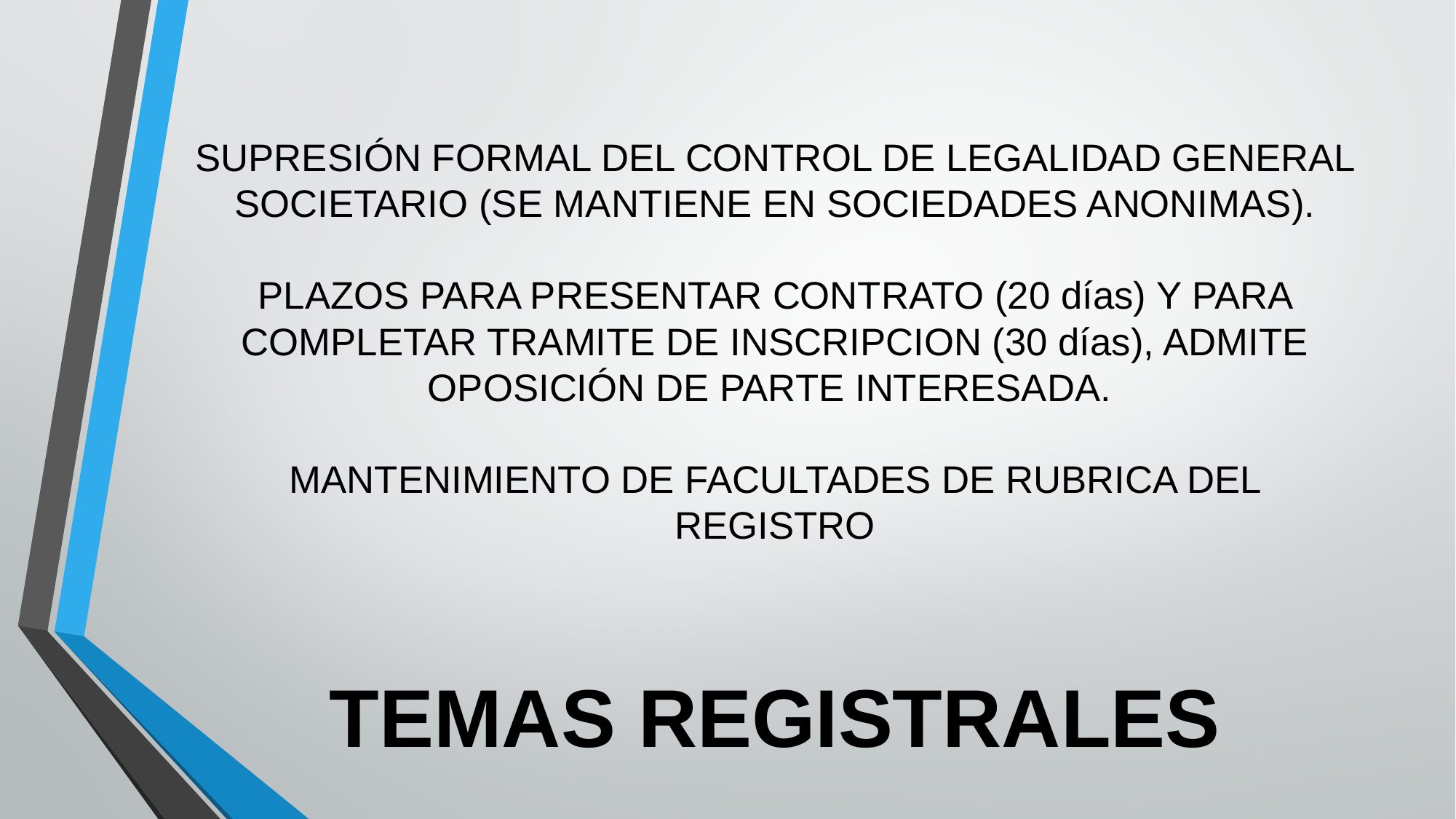

# SUPRESIÓN FORMAL DEL CONTROL DE LEGALIDAD GENERAL SOCIETARIO (SE MANTIENE EN SOCIEDADES ANONIMAS). PLAZOS PARA PRESENTAR CONTRATO (20 días) Y PARA COMPLETAR TRAMITE DE INSCRIPCION (30 días), ADMITE OPOSICIÓN DE PARTE INTERESADA. MANTENIMIENTO DE FACULTADES DE RUBRICA DEL REGISTRO
TEMAS REGISTRALES